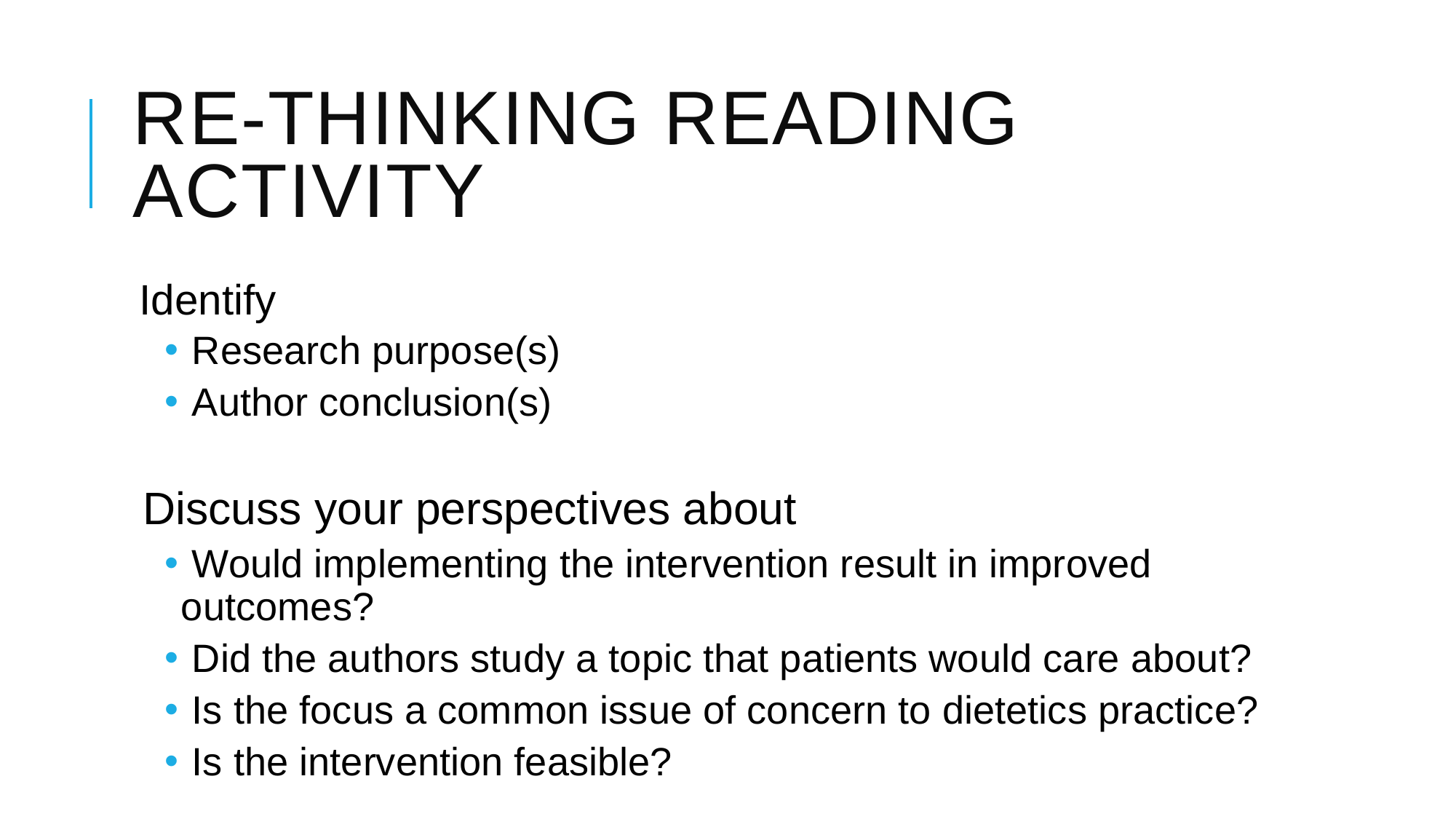

# Re-thinking reading activity
Identify
 Research purpose(s)
 Author conclusion(s)

Discuss your perspectives about
 Would implementing the intervention result in improved outcomes?
 Did the authors study a topic that patients would care about?
 Is the focus a common issue of concern to dietetics practice?
 Is the intervention feasible?